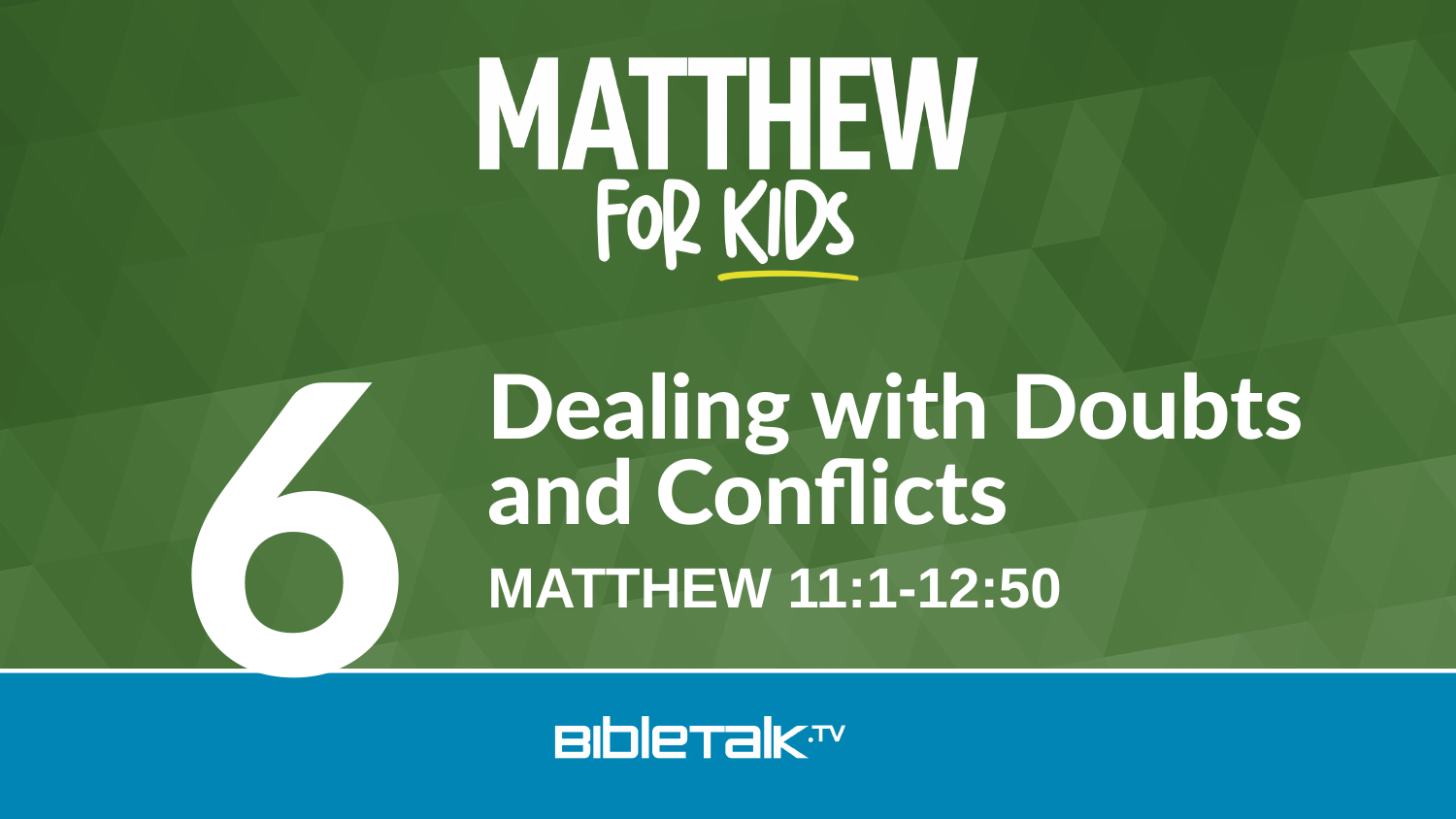

6
Dealing with Doubts and Conflicts
MATTHEW 11:1-12:50